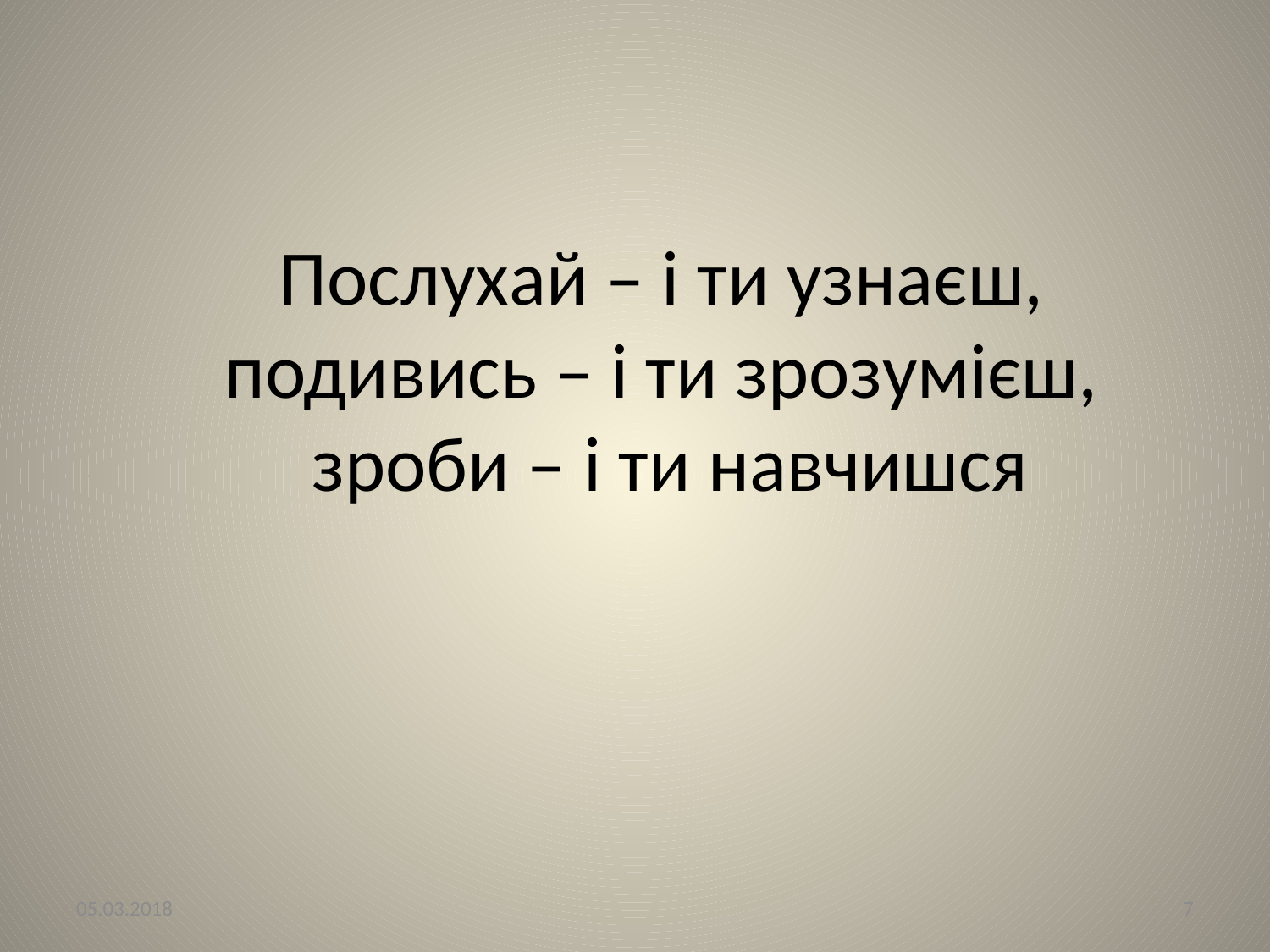

# Послухай – і ти узнаєш, подивись – і ти зрозумієш, зроби – і ти навчишся
05.03.2018
7